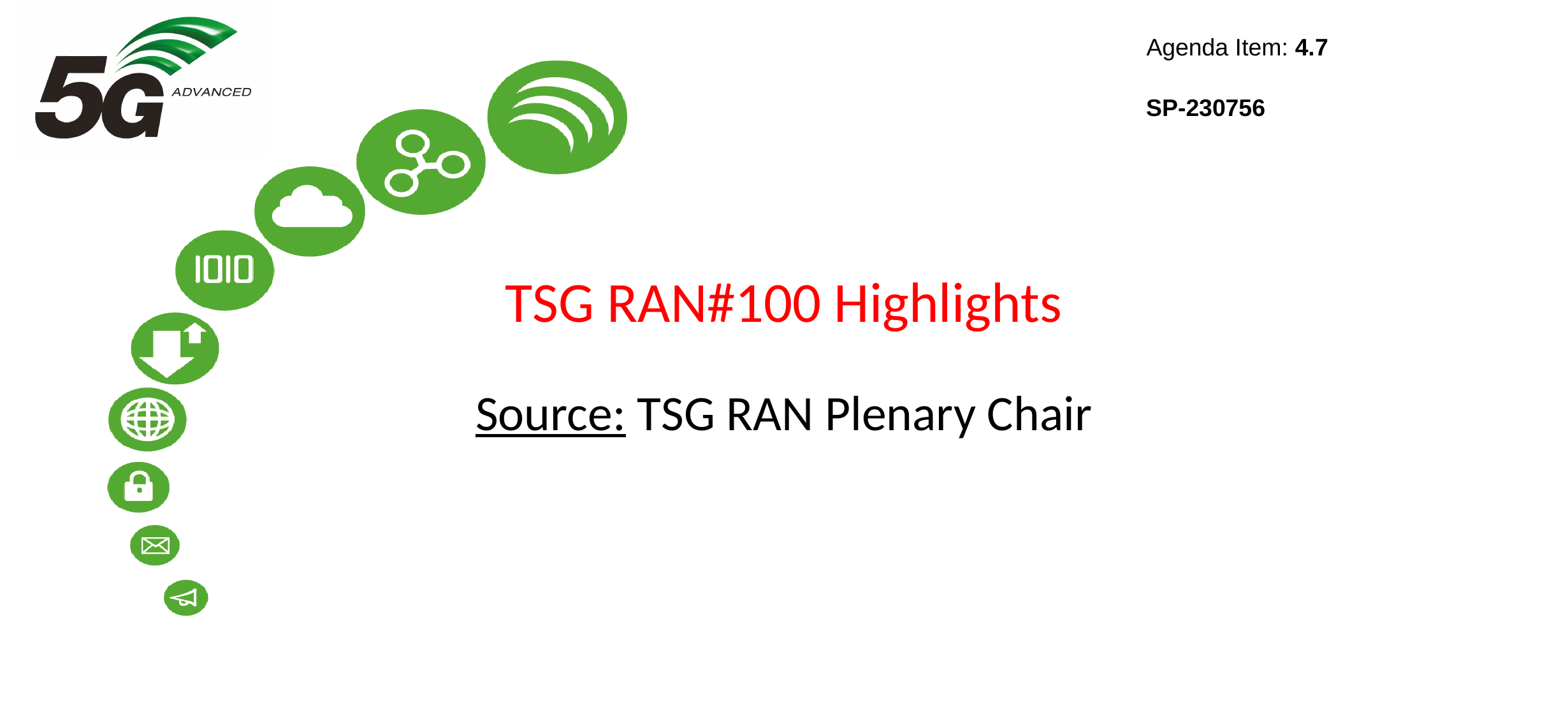

Agenda Item: 4.7
SP-230756
# TSG RAN#100 Highlights
Source: TSG RAN Plenary Chair